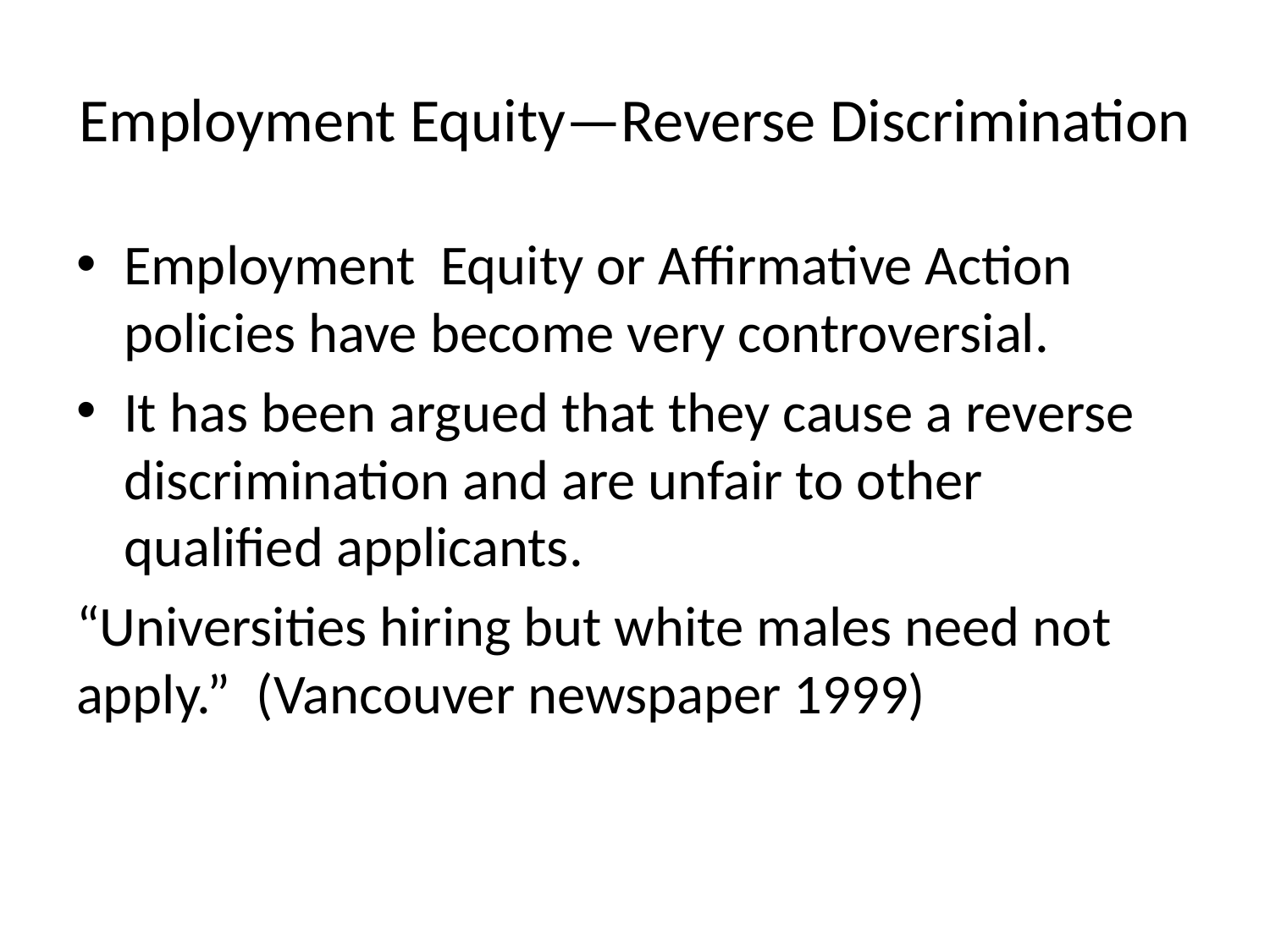

# Employment Equity—Reverse Discrimination
Employment  Equity or Affirmative Action policies have become very controversial.
It has been argued that they cause a reverse discrimination and are unfair to other qualified applicants.
“Universities hiring but white males need not apply.”  (Vancouver newspaper 1999)